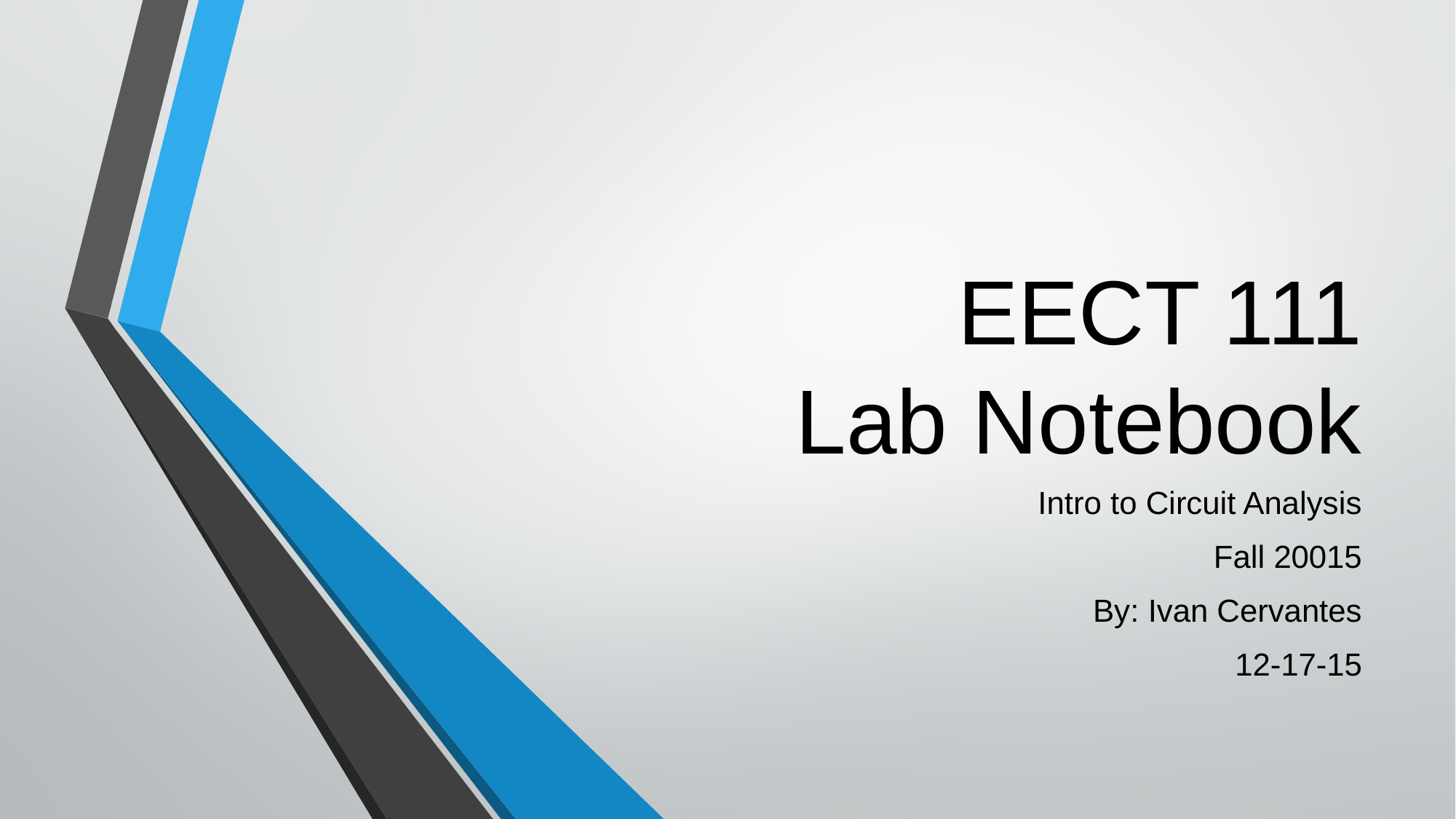

# EECT 111 Lab Notebook
Intro to Circuit Analysis
Fall 20015
By: Ivan Cervantes
12-17-15